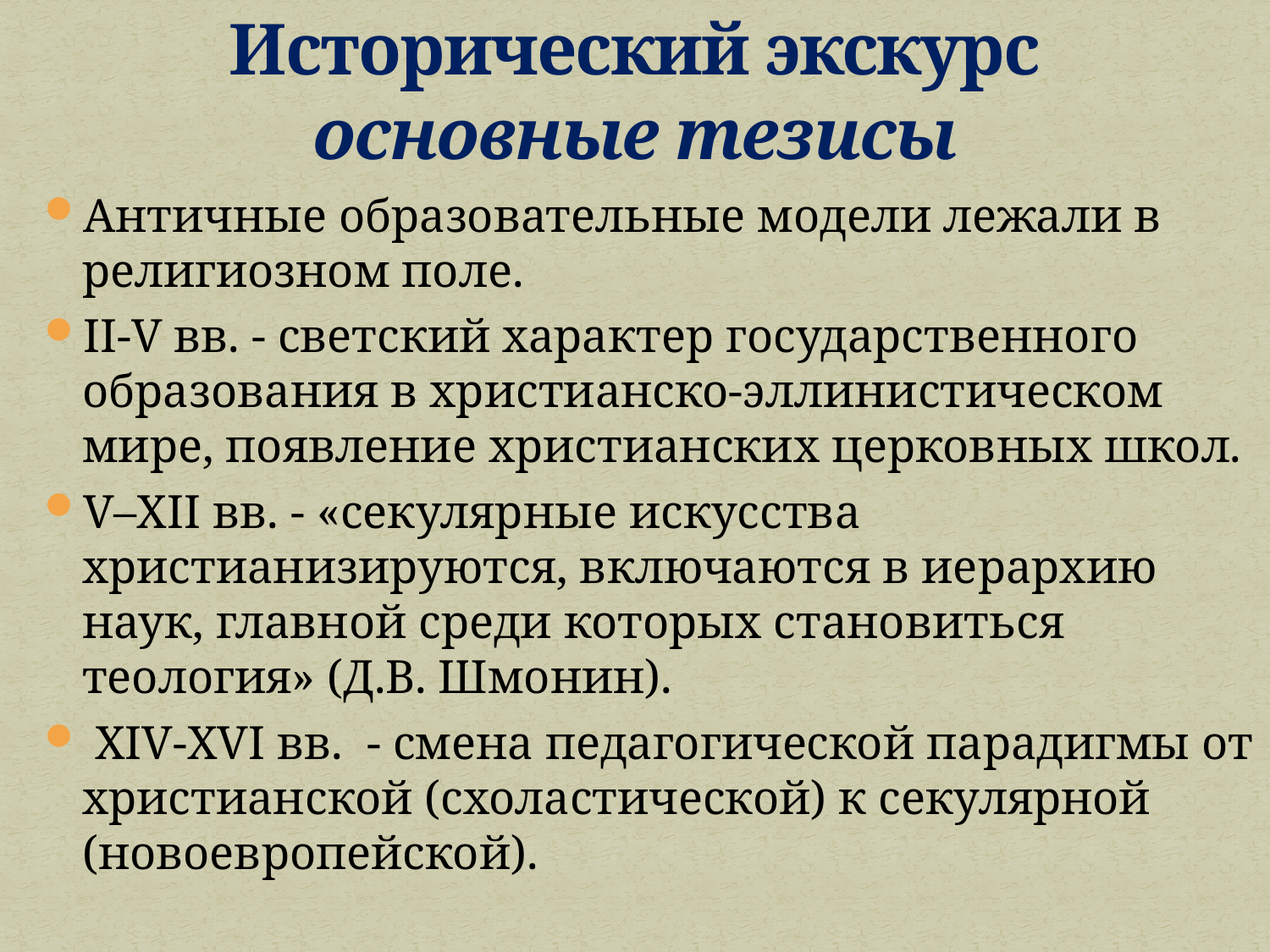

# Исторический экскурс основные тезисы
Античные образовательные модели лежали в религиозном поле.
II-V вв. - светский характер государственного образования в христианско-эллинистическом мире, появление христианских церковных школ.
V–XII вв. - «секулярные искусства христианизируются, включаются в иерархию наук, главной среди которых становиться теология» (Д.В. Шмонин).
 XIV-XVI вв.  - смена педагогической парадигмы от христианской (схоластической) к секулярной (новоевропейской).